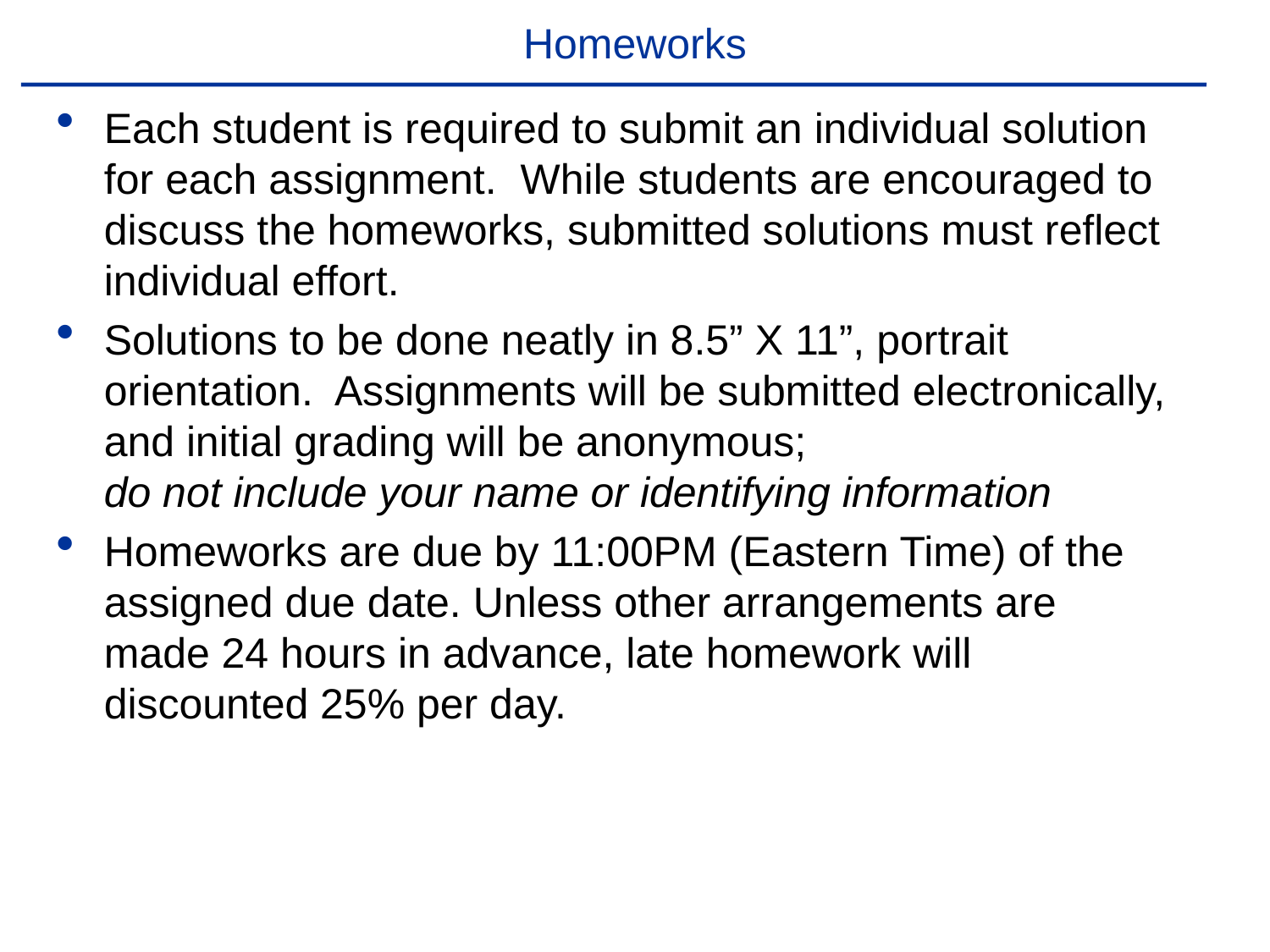

# Homeworks

Each student is required to submit an individual solution for each assignment.  While students are encouraged to discuss the homeworks, submitted solutions must reflect individual effort.
Solutions to be done neatly in 8.5” X 11”, portrait orientation.  Assignments will be submitted electronically, and initial grading will be anonymous;
do not include your name or identifying information
Homeworks are due by 11:00PM (Eastern Time) of the assigned due date. Unless other arrangements are made 24 hours in advance, late homework will discounted 25% per day.